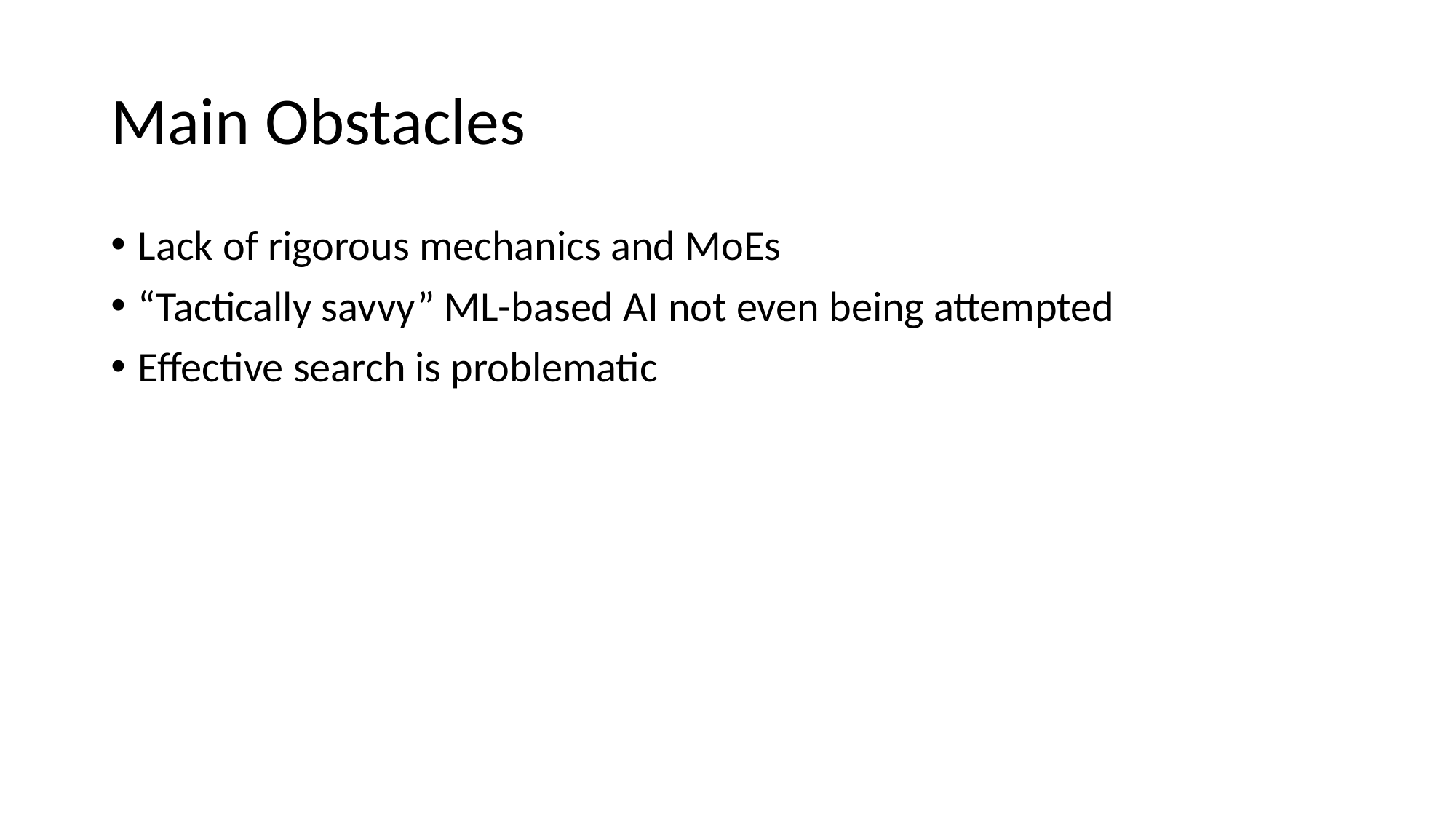

# Main Obstacles
Lack of rigorous mechanics and MoEs
“Tactically savvy” ML-based AI not even being attempted
Effective search is problematic